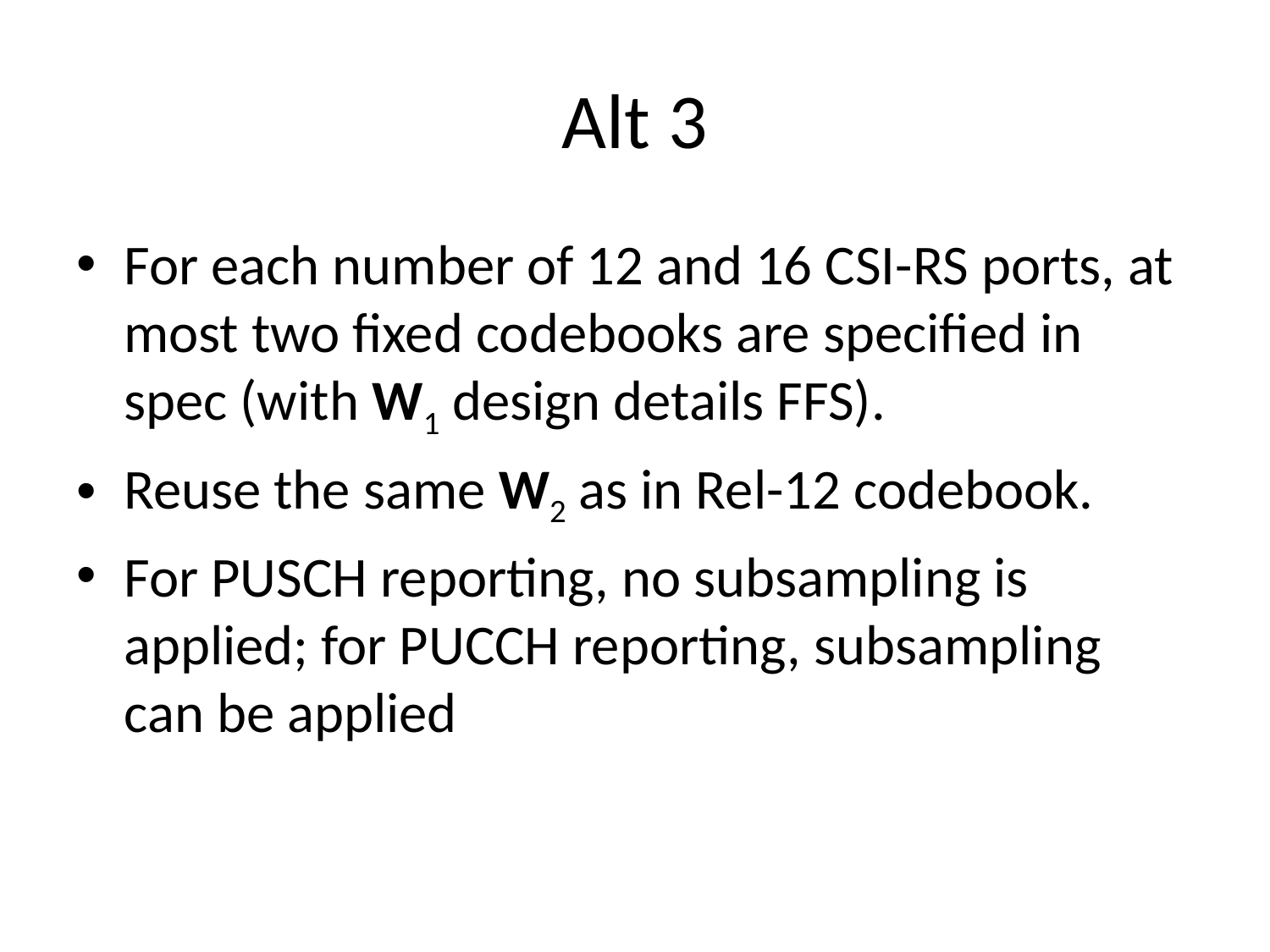

# Alt 3
For each number of 12 and 16 CSI-RS ports, at most two fixed codebooks are specified in spec (with W1 design details FFS).
Reuse the same W2 as in Rel-12 codebook.
For PUSCH reporting, no subsampling is applied; for PUCCH reporting, subsampling can be applied